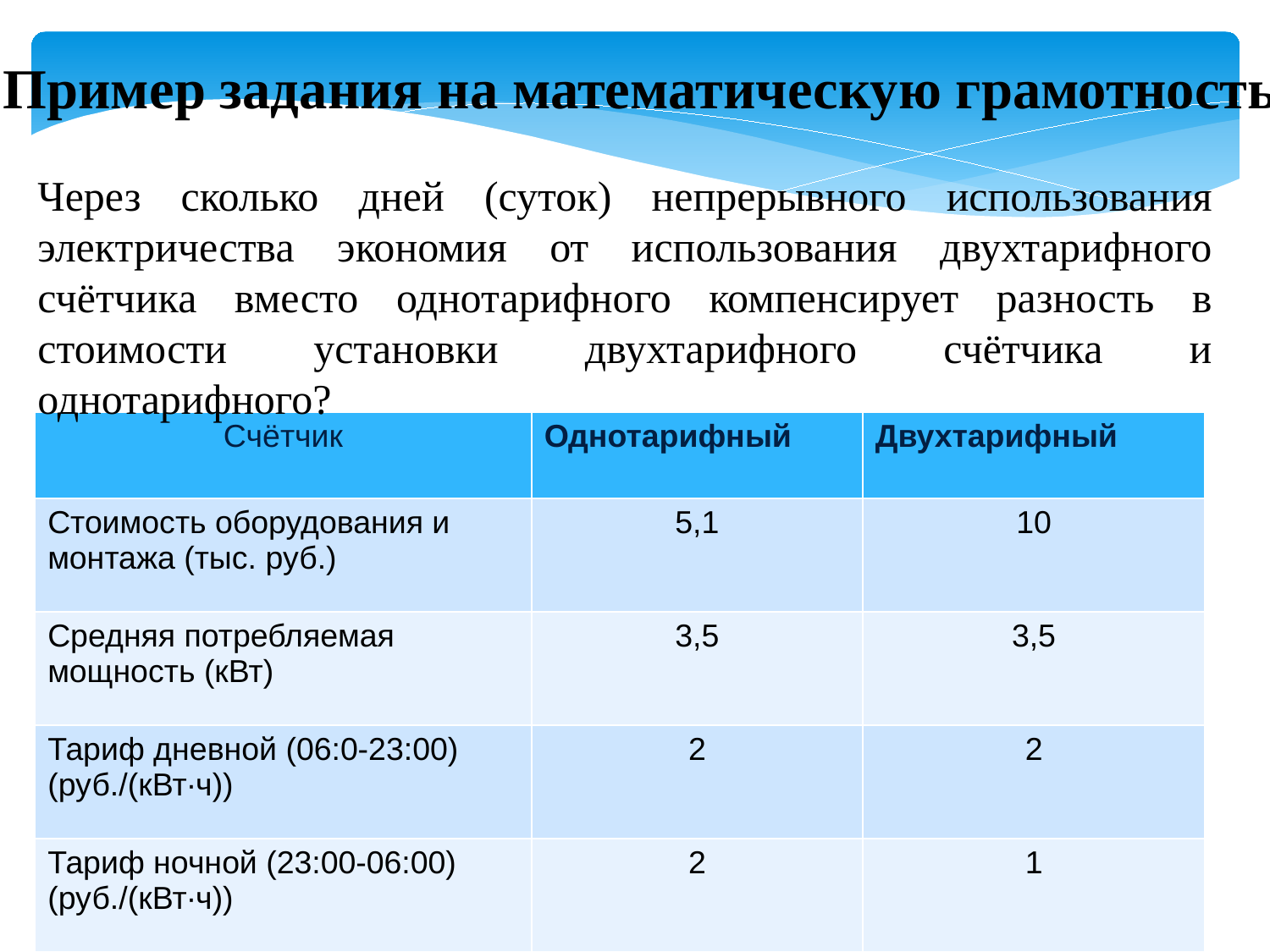

Пример задания на математическую грамотность
Через сколько дней (суток) непрерывного использования электричества экономия от использования двухтарифного счётчика вместо однотарифного компенсирует разность в стоимости установки двухтарифного счётчика и однотарифного?
| Счётчик | Однотарифный | Двухтарифный |
| --- | --- | --- |
| Стоимость оборудования и монтажа (тыс. руб.) | 5,1 | 10 |
| Средняя потребляемая мощность (кВт) | 3,5 | 3,5 |
| Тариф дневной (06:0‐23:00) (руб./(кВт∙ч)) | 2 | 2 |
| Тариф ночной (23:00‐06:00) (руб./(кВт∙ч)) | 2 | 1 |